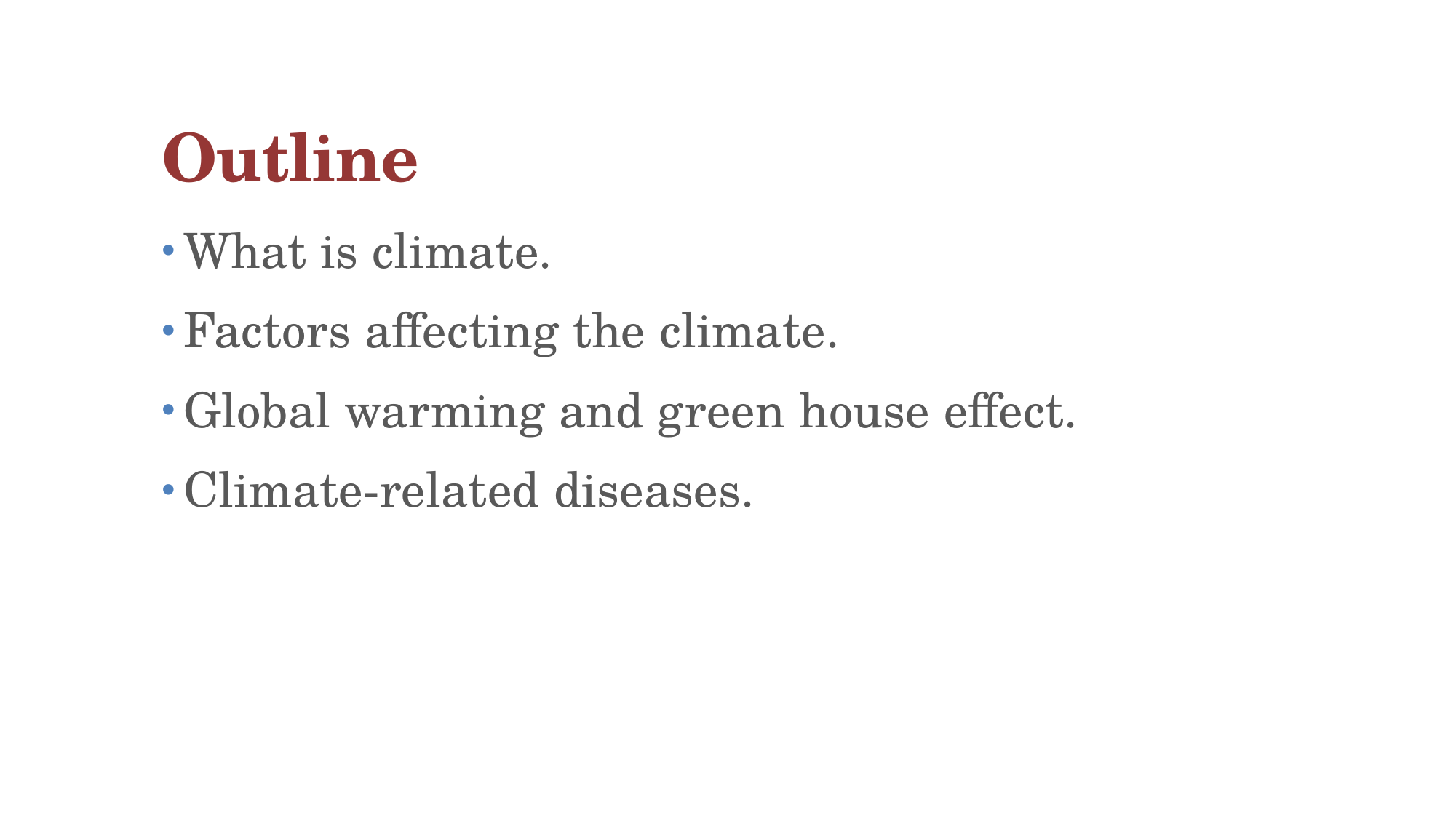

# Outline
What is climate.
Factors affecting the climate.
Global warming and green house effect.
Climate-related diseases.
Dr. I.Echeverry_KSU_CAMS_CHS_HE_2nd3637
2